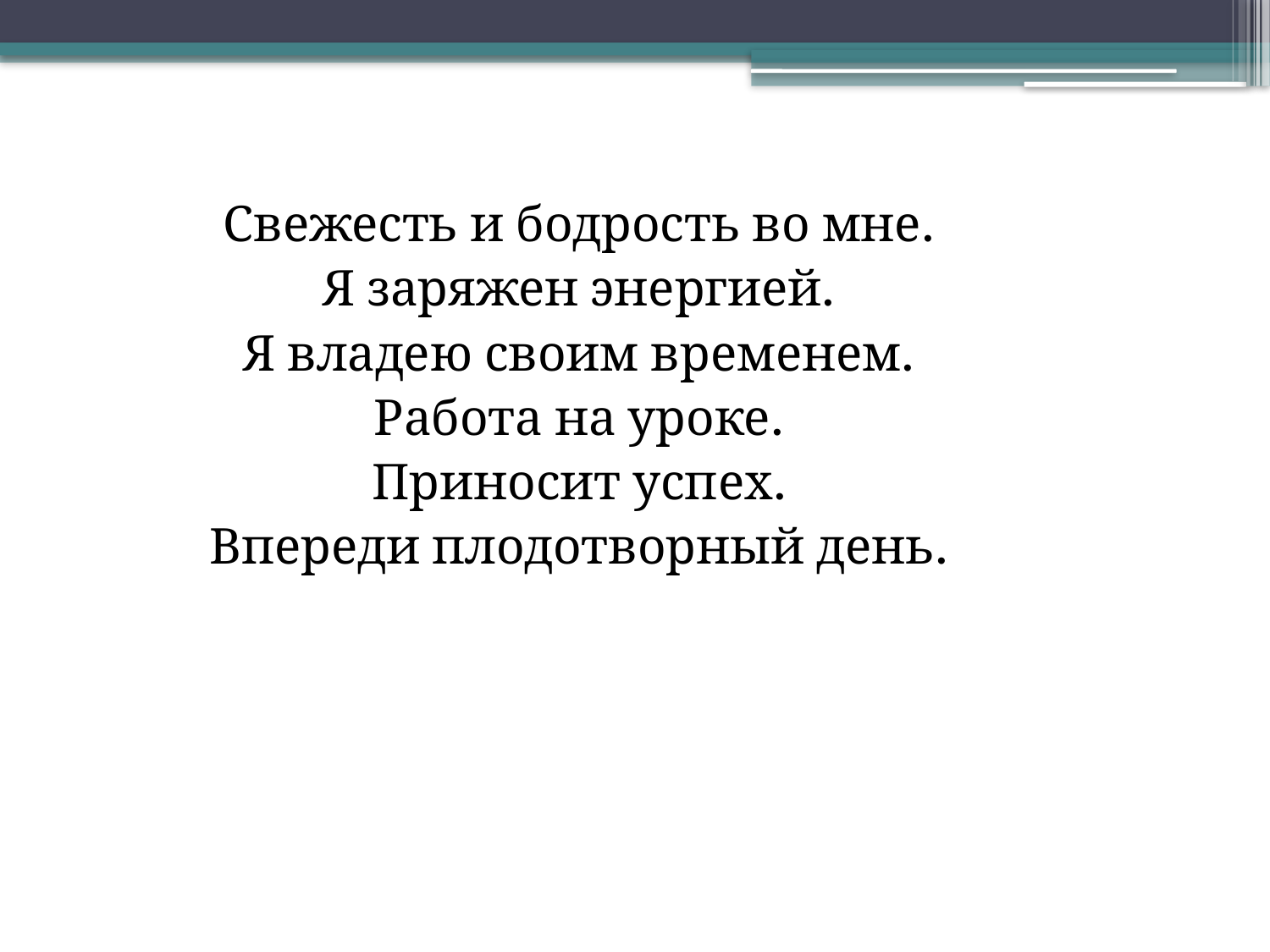

Свежесть и бодрость во мне.
Я заряжен энергией.
Я владею своим временем.
Работа на уроке.
Приносит успех.
Впереди плодотворный день.